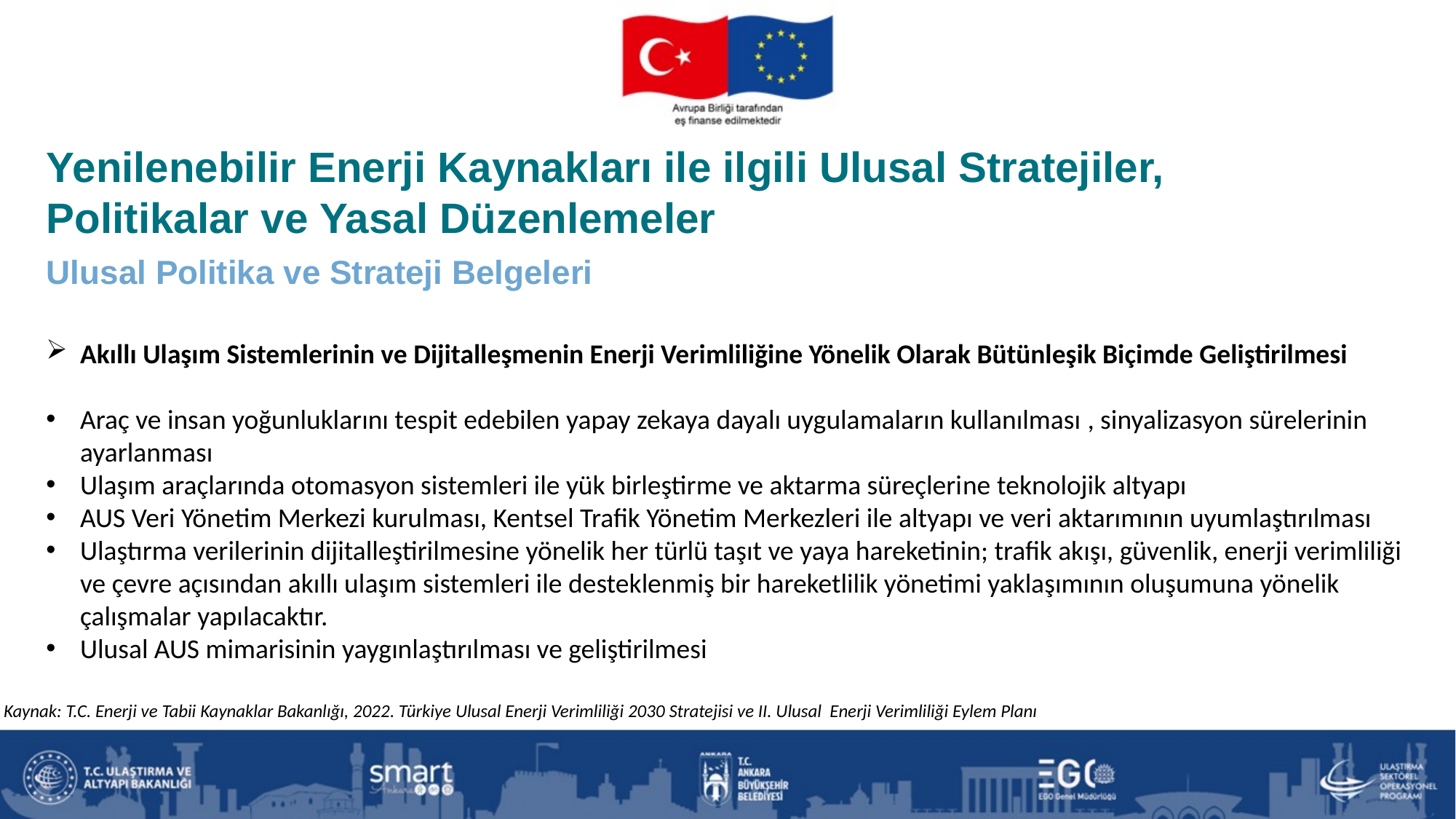

Yenilenebilir Enerji Kaynakları ile ilgili Ulusal Stratejiler, Politikalar ve Yasal Düzenlemeler
Ulusal Politika ve Strateji Belgeleri

Akıllı Ulaşım Sistemlerinin ve Dijitalleşmenin Enerji Verimliliğine Yönelik Olarak Bütünleşik Biçimde Geliştirilmesi

Araç ve insan yoğunluklarını tespit edebilen yapay zekaya dayalı uygulamaların kullanılması , sinyalizasyon sürelerinin ayarlanması
Ulaşım araçlarında otomasyon sistemleri ile yük birleştirme ve aktarma süreçlerine teknolojik altyapı
AUS Veri Yönetim Merkezi kurulması, Kentsel Trafik Yönetim Merkezleri ile altyapı ve veri aktarımının uyumlaştırılması
Ulaştırma verilerinin dijitalleştirilmesine yönelik her türlü taşıt ve yaya hareketinin; trafik akışı, güvenlik, enerji verimliliği ve çevre açısından akıllı ulaşım sistemleri ile desteklenmiş bir hareketlilik yönetimi yaklaşımının oluşumuna yönelik çalışmalar yapılacaktır.
Ulusal AUS mimarisinin yaygınlaştırılması ve geliştirilmesi
Kaynak: T.C. Enerji ve Tabii Kaynaklar Bakanlığı, 2022. Türkiye Ulusal Enerji Verimliliği 2030 Stratejisi ve II. Ulusal  Enerji Verimliliği Eylem Planı